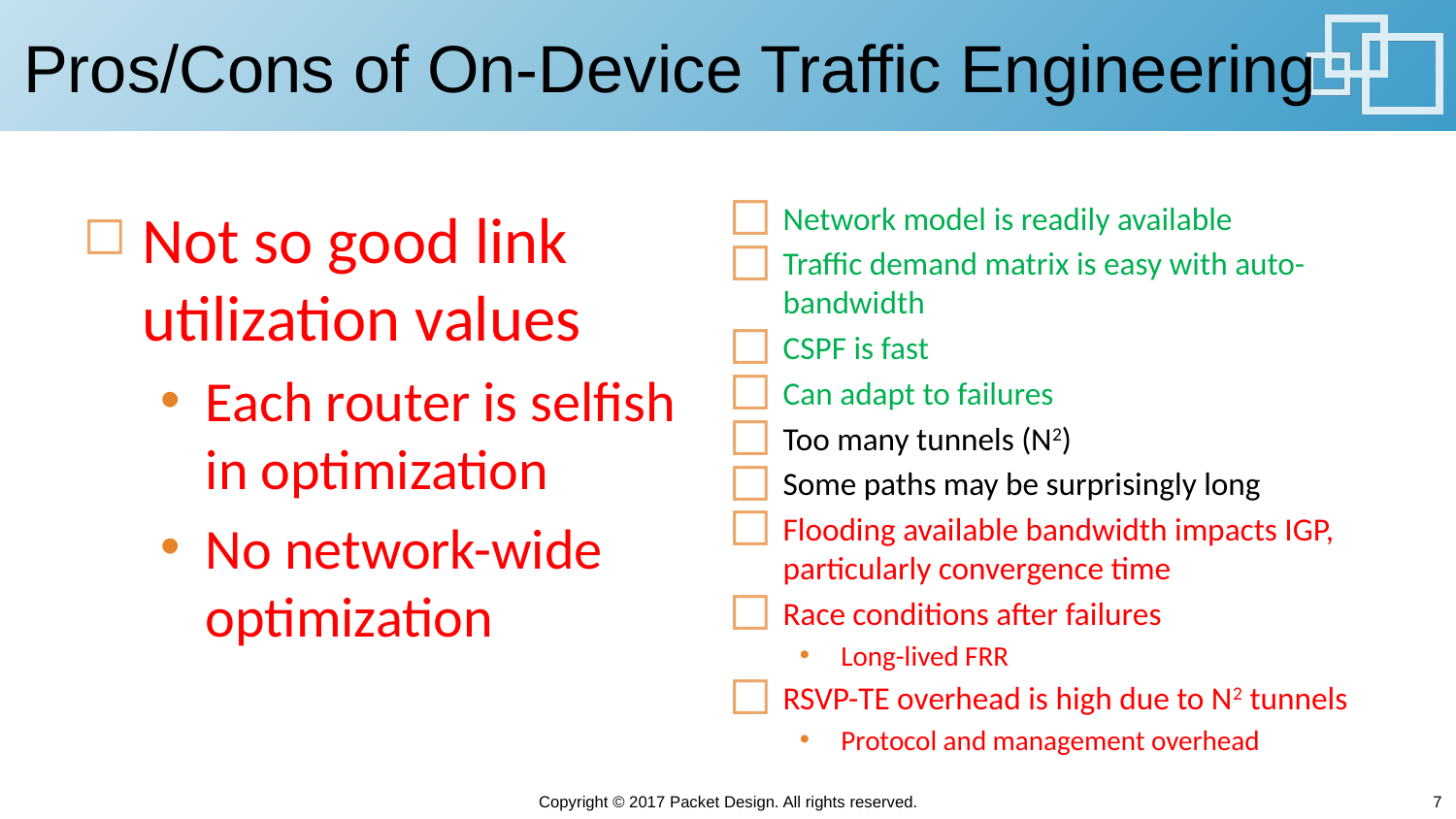

# Pros/Cons of On-Device Traffic Engineering
Network model is readily available
Traffic demand matrix is easy with auto-bandwidth
CSPF is fast
Can adapt to failures
Too many tunnels (N2)
Some paths may be surprisingly long
Flooding available bandwidth impacts IGP, particularly convergence time
Race conditions after failures
Long-lived FRR
RSVP-TE overhead is high due to N2 tunnels
Protocol and management overhead
Not so good link utilization values
Each router is selfish in optimization
No network-wide optimization

Copyright © 2017 Packet Design. All rights reserved.
7